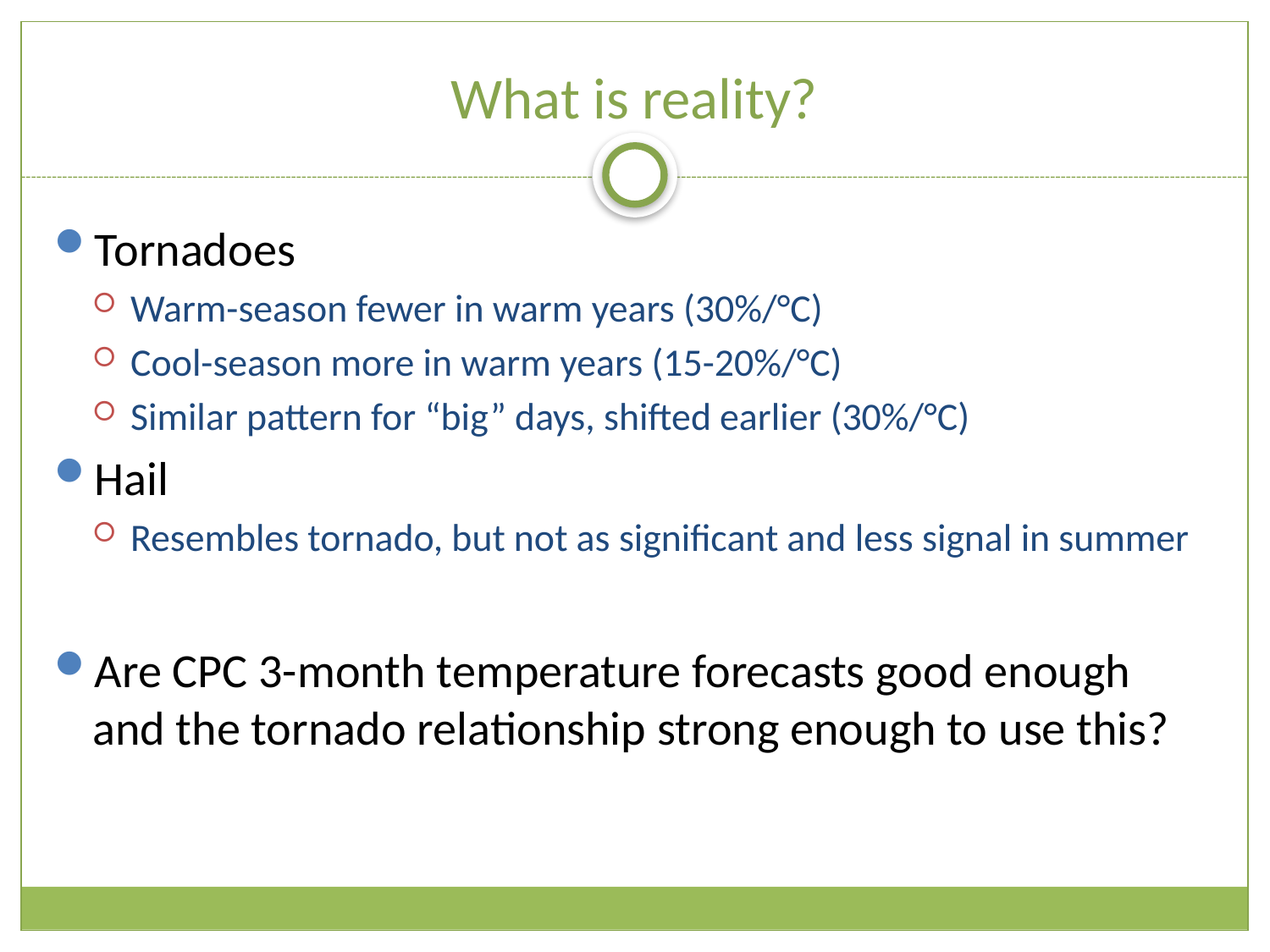

# What is reality?
Tornadoes
Warm-season fewer in warm years (30%/°C)
Cool-season more in warm years (15-20%/°C)
Similar pattern for “big” days, shifted earlier (30%/°C)
Hail
Resembles tornado, but not as significant and less signal in summer

Are CPC 3-month temperature forecasts good enough and the tornado relationship strong enough to use this?